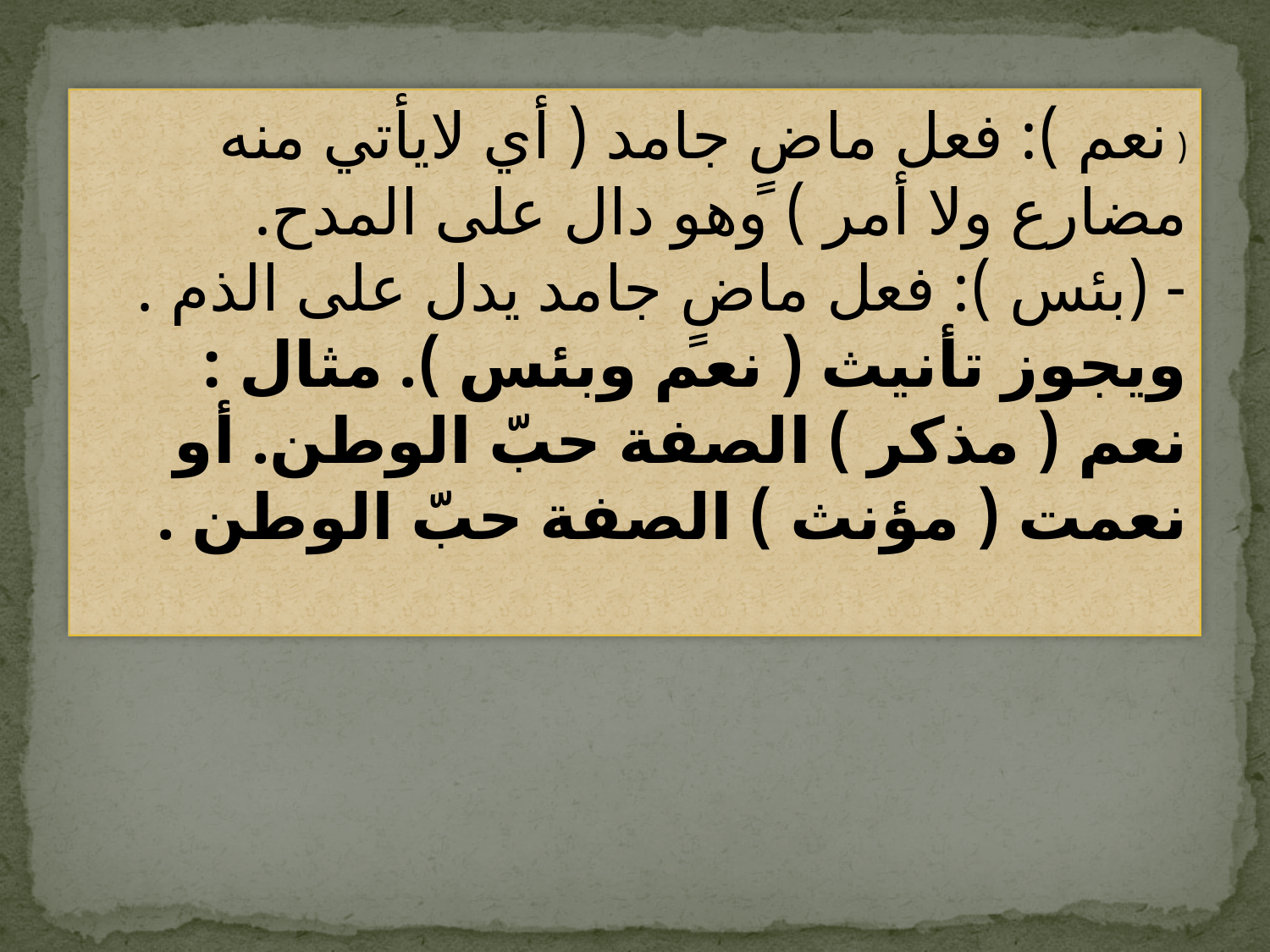

( نعم ): فعل ماضٍ جامد ( أي لايأتي منه مضارع ولا أمر ) وهو دال على المدح.
- (بئس ): فعل ماضٍ جامد يدل على الذم .
ويجوز تأنيث ( نعم وبئس ). مثال : نعم ( مذكر ) الصفة حبّ الوطن. أو نعمت ( مؤنث ) الصفة حبّ الوطن .